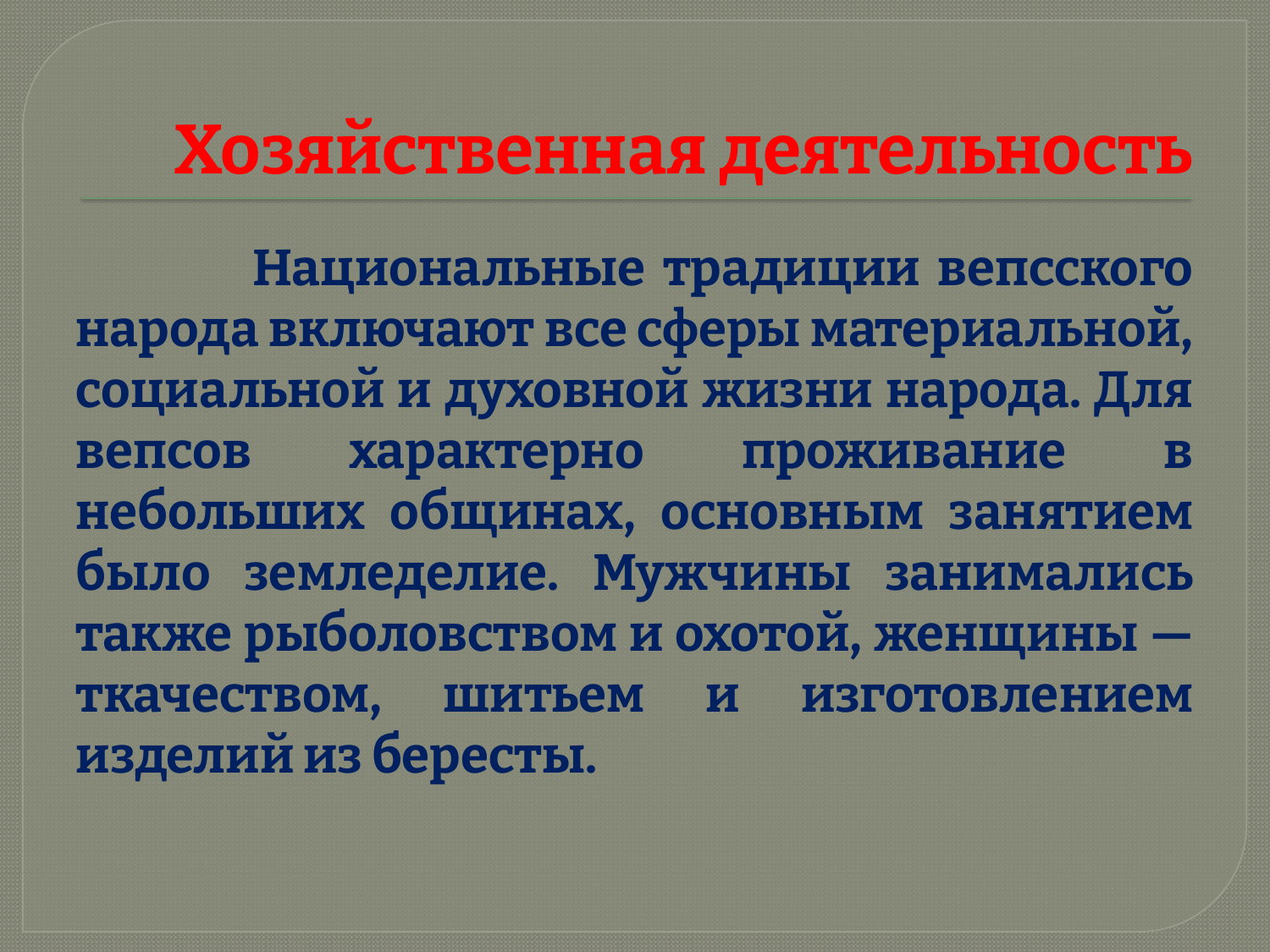

# Хозяйственная деятельность
          Национальные традиции вепсского народа включают все сферы материальной, социальной и духовной жизни народа. Для вепсов характерно проживание в небольших общинах, основным занятием было земледелие. Мужчины занимались также рыболовством и охотой, женщины ― ткачеством, шитьем и изготовлением изделий из бересты.